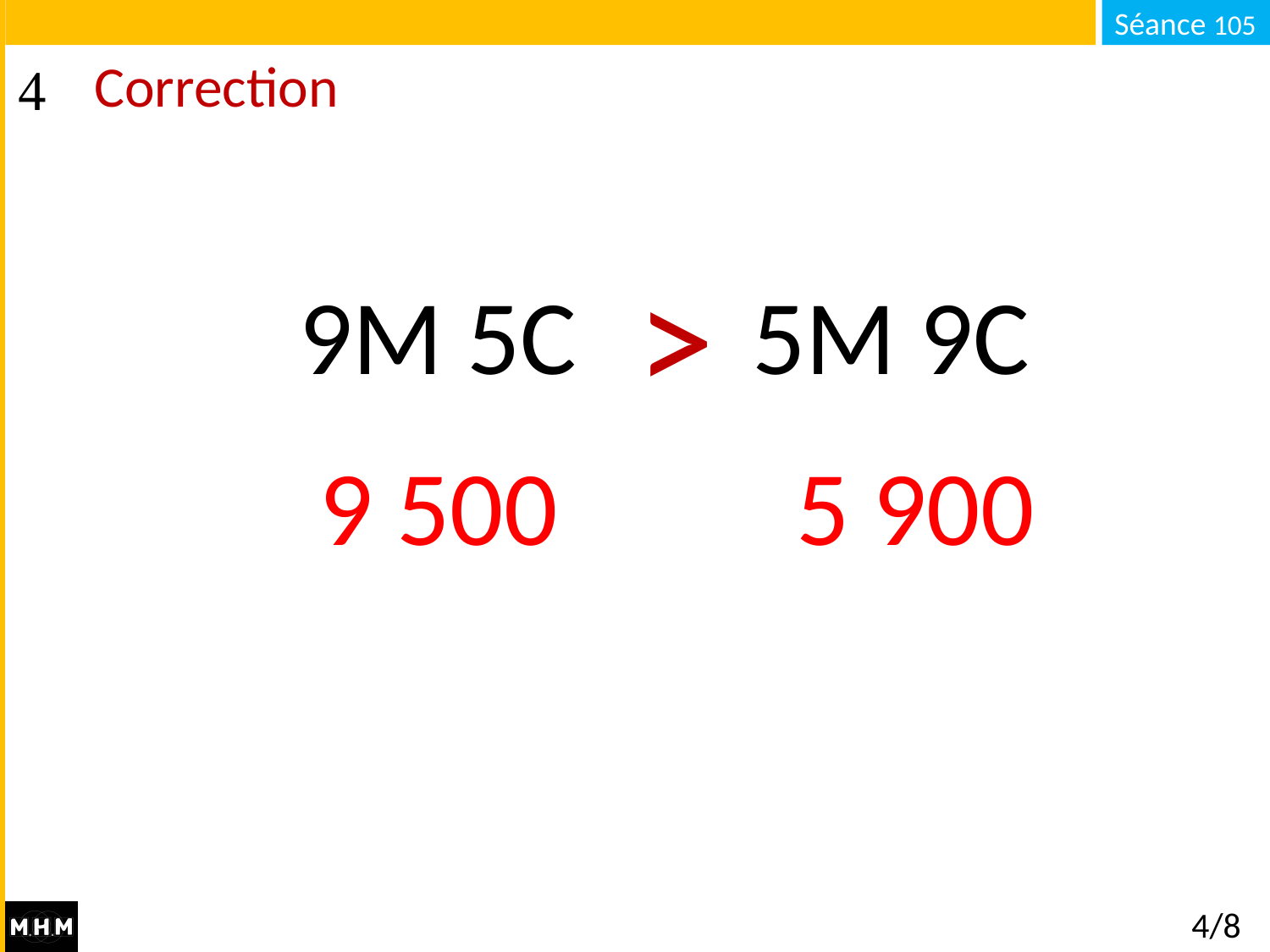

# Correction
>
9M 5C . . . 5M 9C
9 500          5 900
4/8